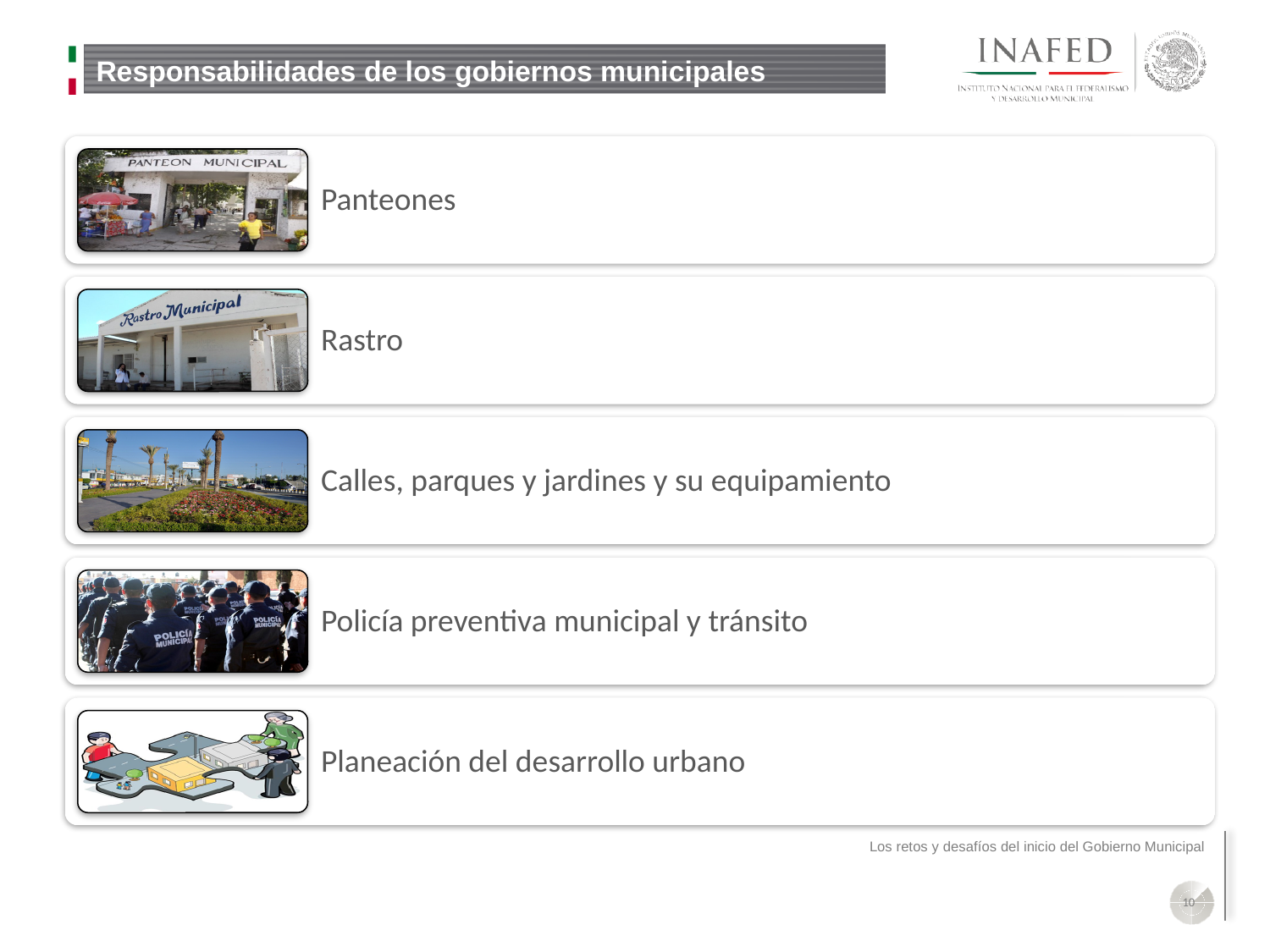

# Responsabilidades de los gobiernos municipales
Panteones
Rastro
Calles, parques y jardines y su equipamiento
Policía preventiva municipal y tránsito
Planeación del desarrollo urbano
10